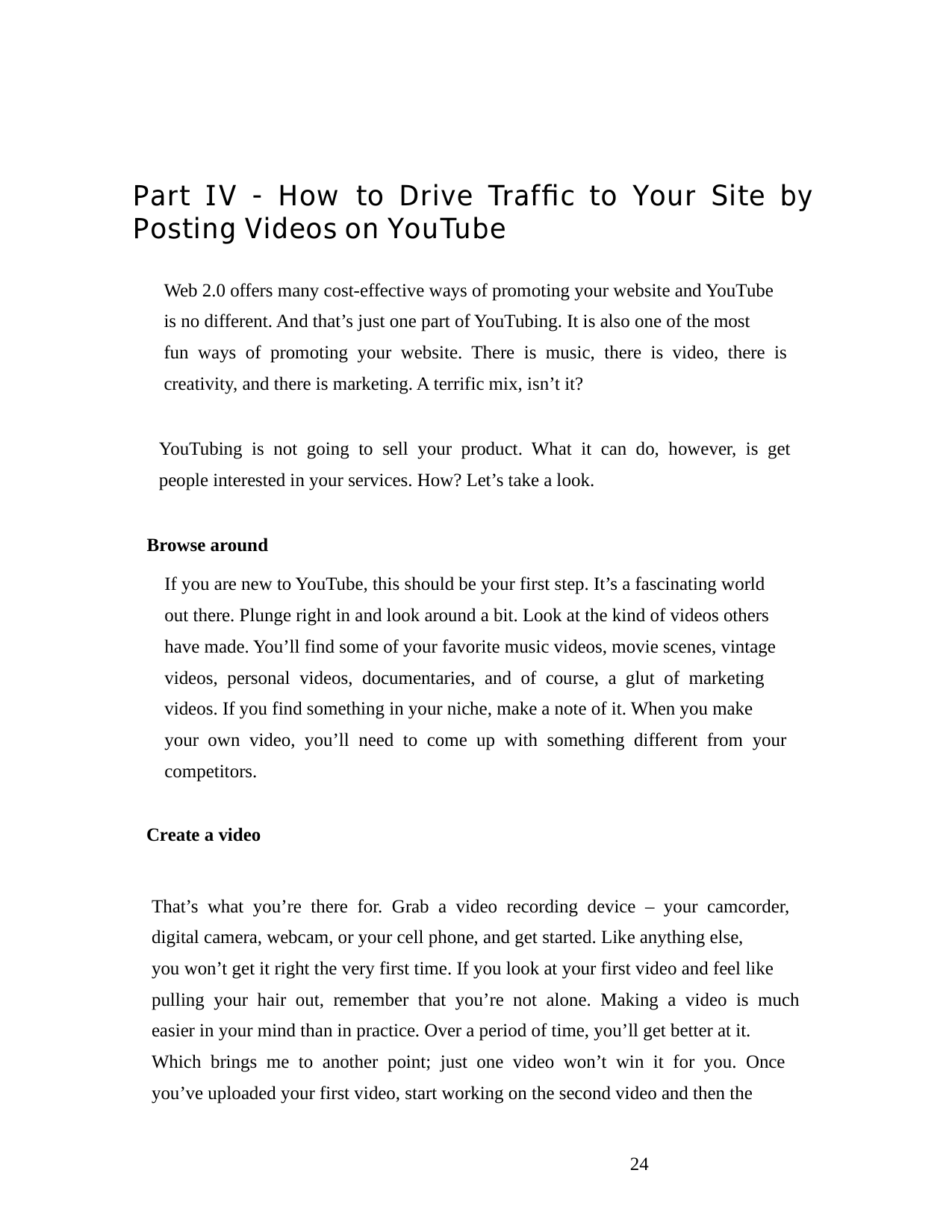

Part  IV  -  How  to  Drive  Traffic  to  Your  Site  by
Posting Videos on YouTube
Web 2.0 offers many cost-effective ways of promoting your website and YouTube
is no different. And that’s just one part of YouTubing. It is also one of the most
fun  ways  of  promoting  your  website.  There  is  music,  there  is  video,  there  is
creativity, and there is marketing. A terrific mix, isn’t it?
YouTubing  is  not  going  to  sell  your  product.  What  it  can  do,  however,  is  get
people interested in your services. How? Let’s take a look.
Browse around
If you are new to YouTube, this should be your first step. It’s a fascinating world
out there. Plunge right in and look around a bit. Look at the kind of videos others
have made. You’ll find some of your favorite music videos, movie scenes, vintage
videos,  personal  videos,  documentaries,  and  of  course,  a  glut  of  marketing
videos. If you find something in your niche, make a note of it. When you make
your  own  video,  you’ll  need  to  come  up  with  something  different  from  your
competitors.
Create a video
That’s  what  you’re  there  for.  Grab  a  video  recording  device  –  your  camcorder,
digital camera, webcam, or your cell phone, and get started. Like anything else,
you won’t get it right the very first time. If you look at your first video and feel like
pulling  your  hair  out,  remember  that  you’re  not  alone.  Making  a  video  is  much
easier in your mind than in practice. Over a period of time, you’ll get better at it.
Which  brings  me  to  another  point;  just  one  video  won’t  win  it  for  you.  Once
you’ve uploaded your first video, start working on the second video and then the
24